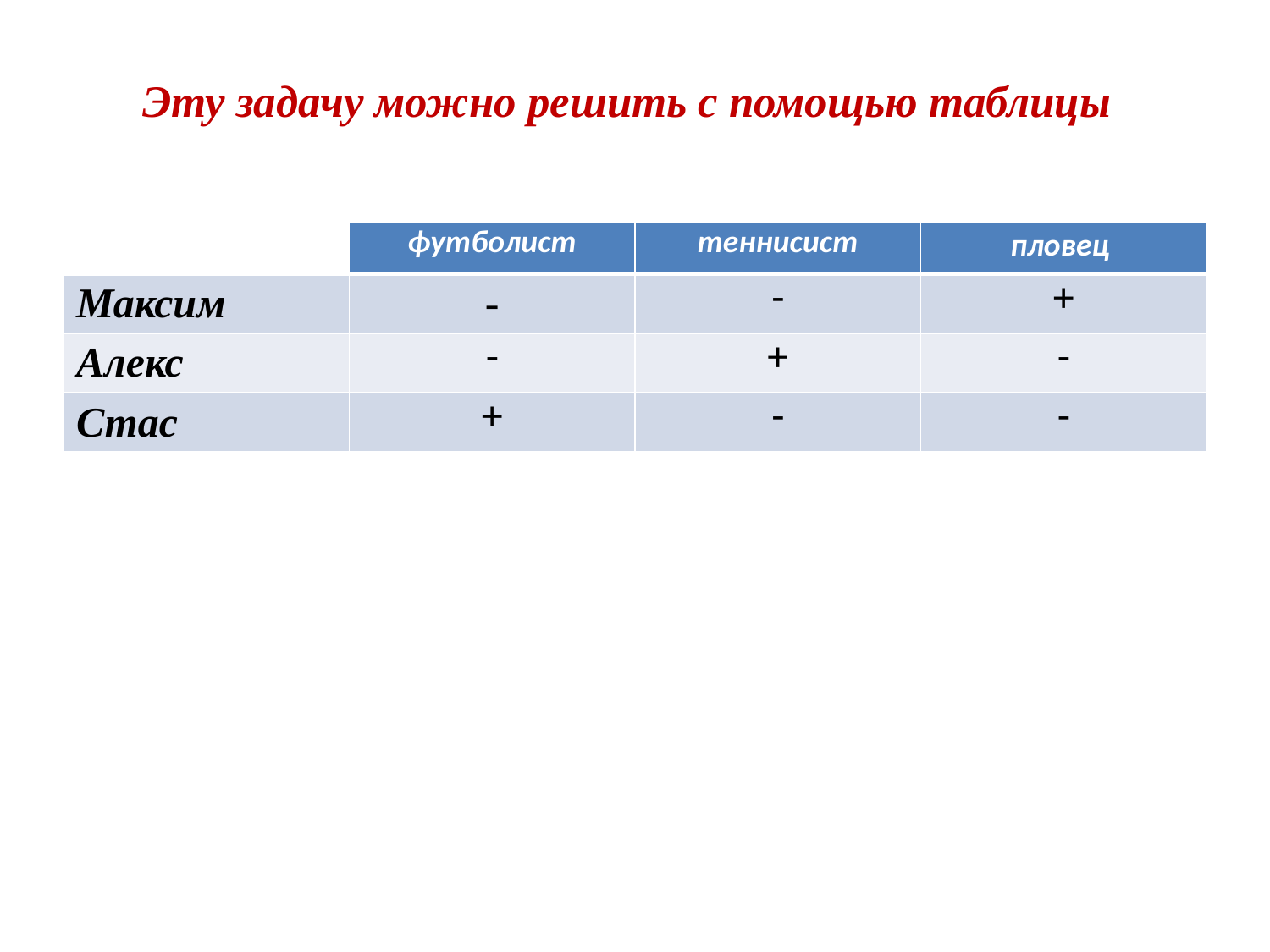

# Эту задачу можно решить с помощью таблицы
|  | футболист | теннисист | пловец |
| --- | --- | --- | --- |
| Максим | - | - | + |
| Алекс | - | + | - |
| Стас | + | - | - |